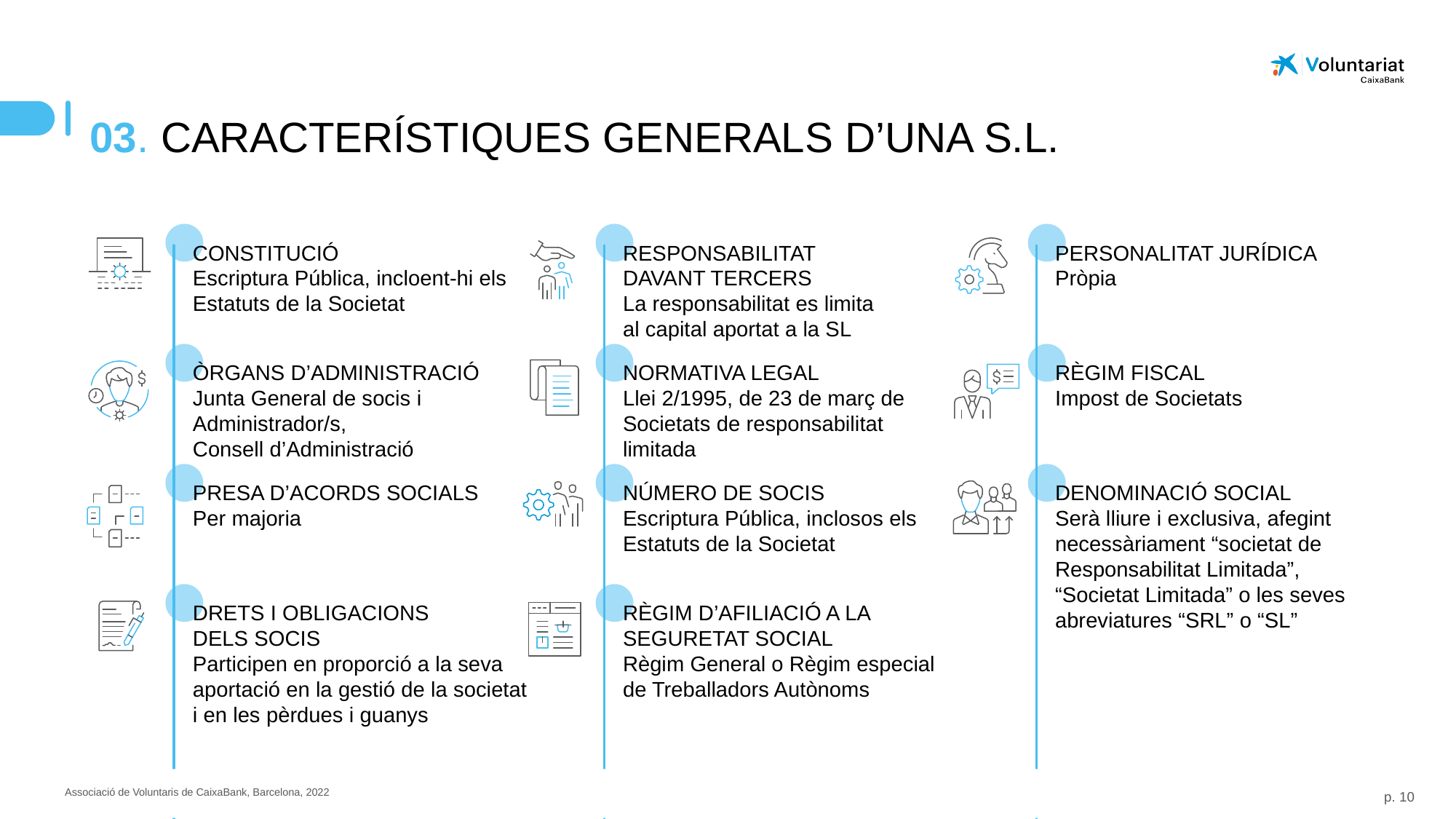

03. CARACTERÍSTIQUES GENERALS D’UNA S.L.

CONSTITUCIÓ
Escriptura Pública, incloent-hi els Estatuts de la Societat

RESPONSABILITAT
DAVANT TERCERS
La responsabilitat es limita al capital aportat a la SL

PERSONALITAT JURÍDICA
Pròpia

ÒRGANS D’ADMINISTRACIÓ
Junta General de socis i
Administrador/s,
Consell d’Administració

NORMATIVA LEGAL
Llei 2/1995, de 23 de març de Societats de responsabilitat limitada

RÈGIM FISCAL
Impost de Societats

PRESA D’ACORDS SOCIALS
Per majoria

NÚMERO DE SOCIS
Escriptura Pública, inclosos els Estatuts de la Societat

DENOMINACIÓ SOCIAL
Serà lliure i exclusiva, afegint necessàriament “societat de Responsabilitat Limitada”, “Societat Limitada” o les seves abreviatures “SRL” o “SL”

DRETS I OBLIGACIONS
DELS SOCIS
Participen en proporció a la seva aportació en la gestió de la societat i en les pèrdues i guanys

RÈGIM D’AFILIACIÓ A LA SEGURETAT SOCIAL
Règim General o Règim especial de Treballadors Autònoms

Associació de Voluntaris de CaixaBank, Barcelona, ​​2022
Asociación de Voluntarios de CaixaBank 2022
Asociación de Voluntarios de CaixaBank 2022
p. 10